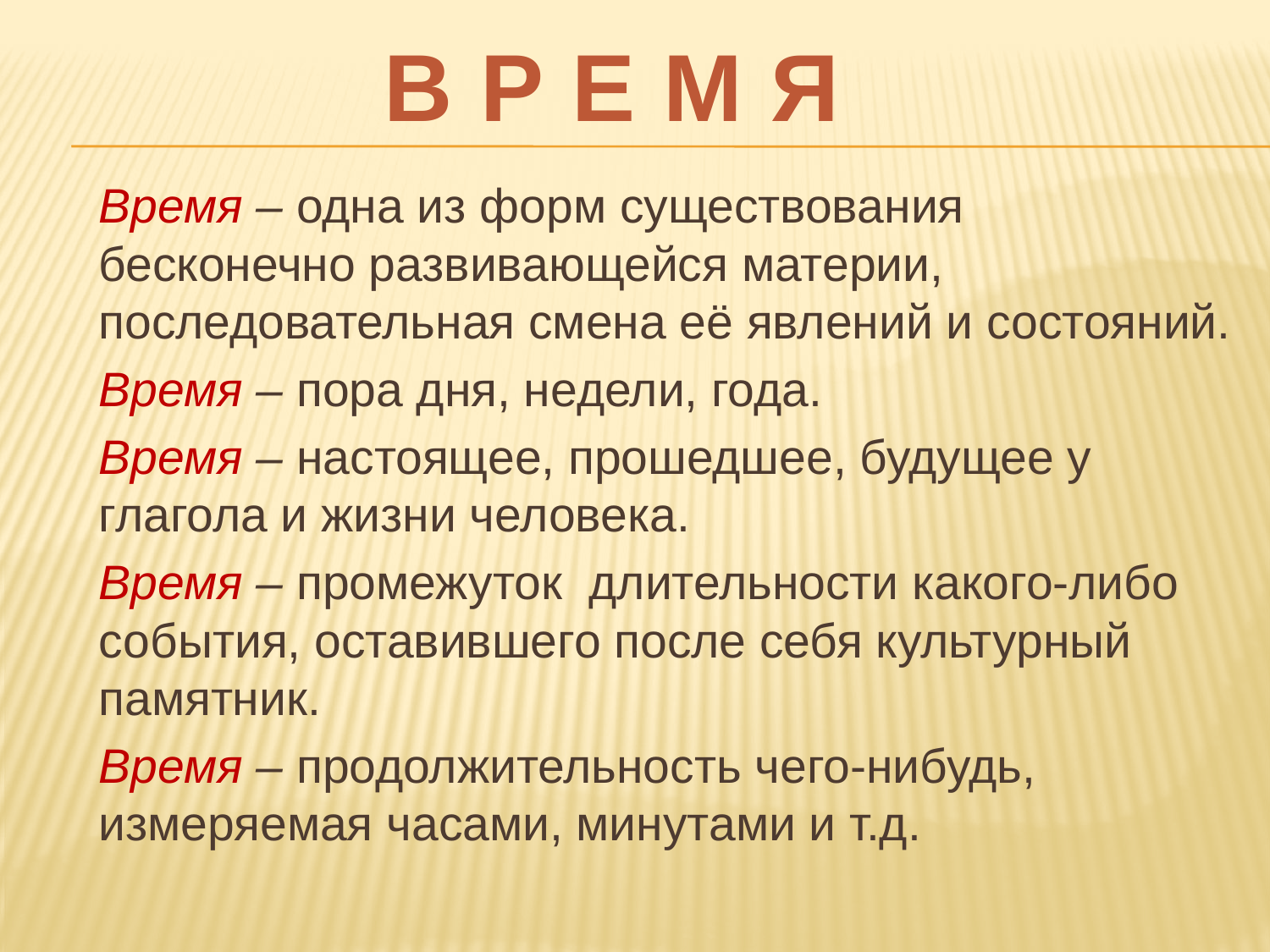

В Р Е М Я
	Время – одна из форм существования бесконечно развивающейся материи, последовательная смена её явлений и состояний.
	Время – пора дня, недели, года.
	Время – настоящее, прошедшее, будущее у глагола и жизни человека.
	Время – промежуток  длительности какого-либо события, оставившего после себя культурный памятник.
	Время – продолжительность чего-нибудь, измеряемая часами, минутами и т.д.